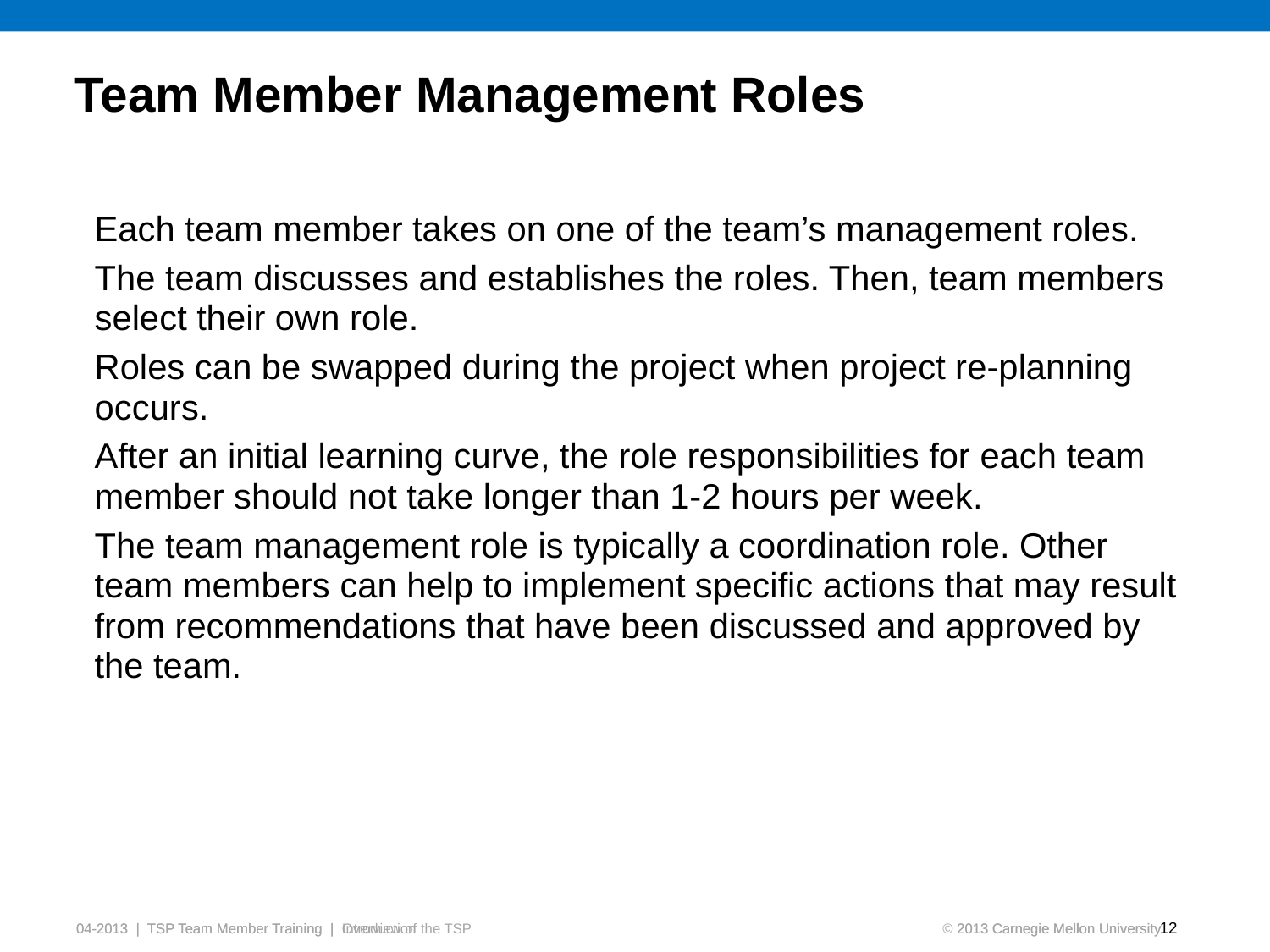

# Team Member Management Roles
Each team member takes on one of the team’s management roles.
The team discusses and establishes the roles. Then, team members select their own role.
Roles can be swapped during the project when project re-planning occurs.
After an initial learning curve, the role responsibilities for each team member should not take longer than 1-2 hours per week.
The team management role is typically a coordination role. Other team members can help to implement specific actions that may result from recommendations that have been discussed and approved by the team.